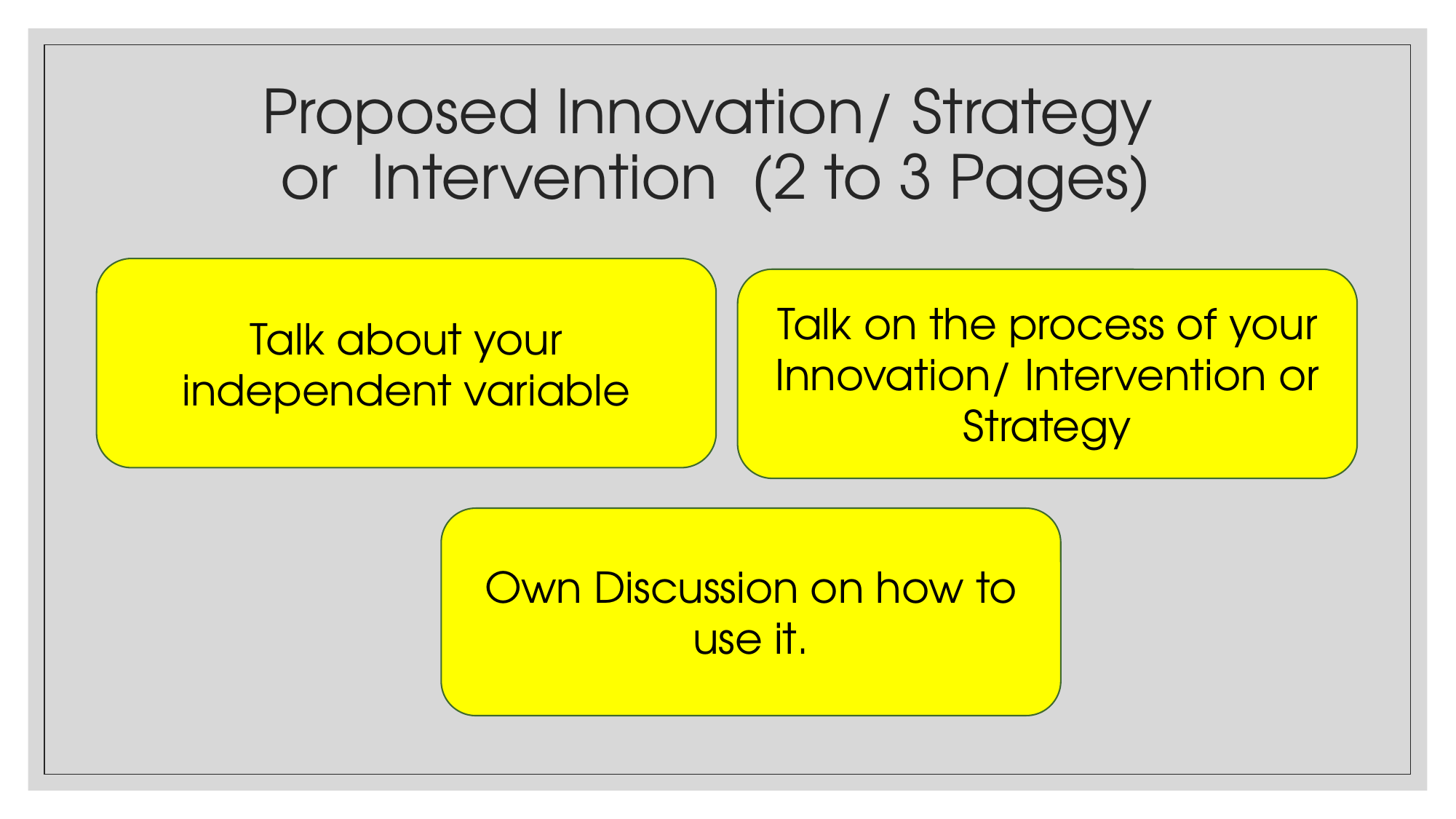

# Proposed Innovation/ Strategy or  Intervention  (2 to 3 Pages)
Talk about your independent variable
Talk on the process of your Innovation/ Intervention or Strategy
Own Discussion on how to use it.